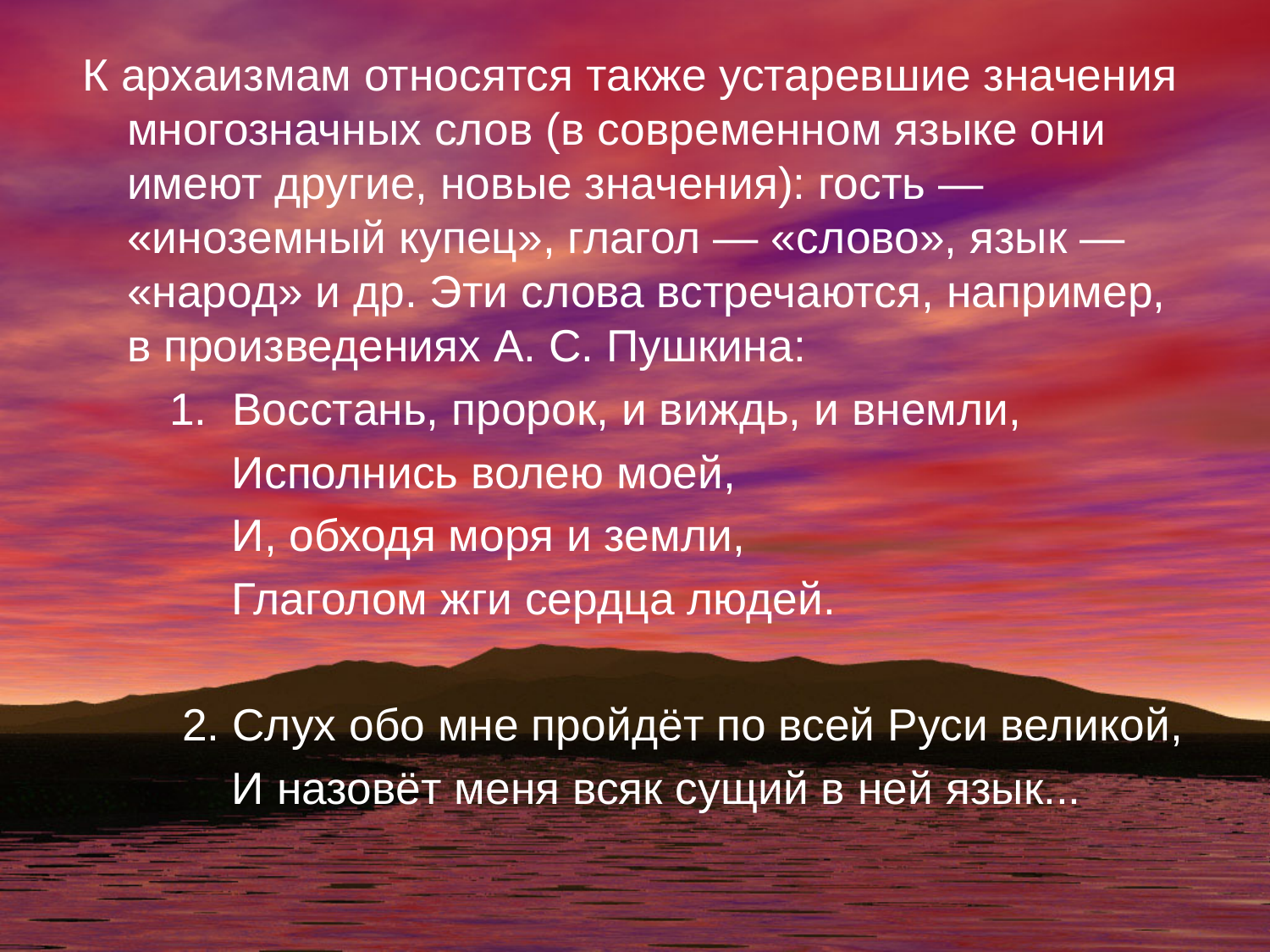

К архаизмам относятся также устаревшие значения многозначных слов (в современном языке они имеют другие, новые значения): гость — «иноземный купец», глагол — «слово», язык — «народ» и др. Эти слова встречаются, например, в произведениях А. С. Пушкина:
       1.  Восстань, пророк, и виждь, и внемли,
            Исполнись волею моей,
            И, обходя моря и земли,
            Глаголом жги сердца людей.

        2. Слух обо мне пройдёт по всей Руси великой,
            И назовёт меня всяк сущий в ней язык...